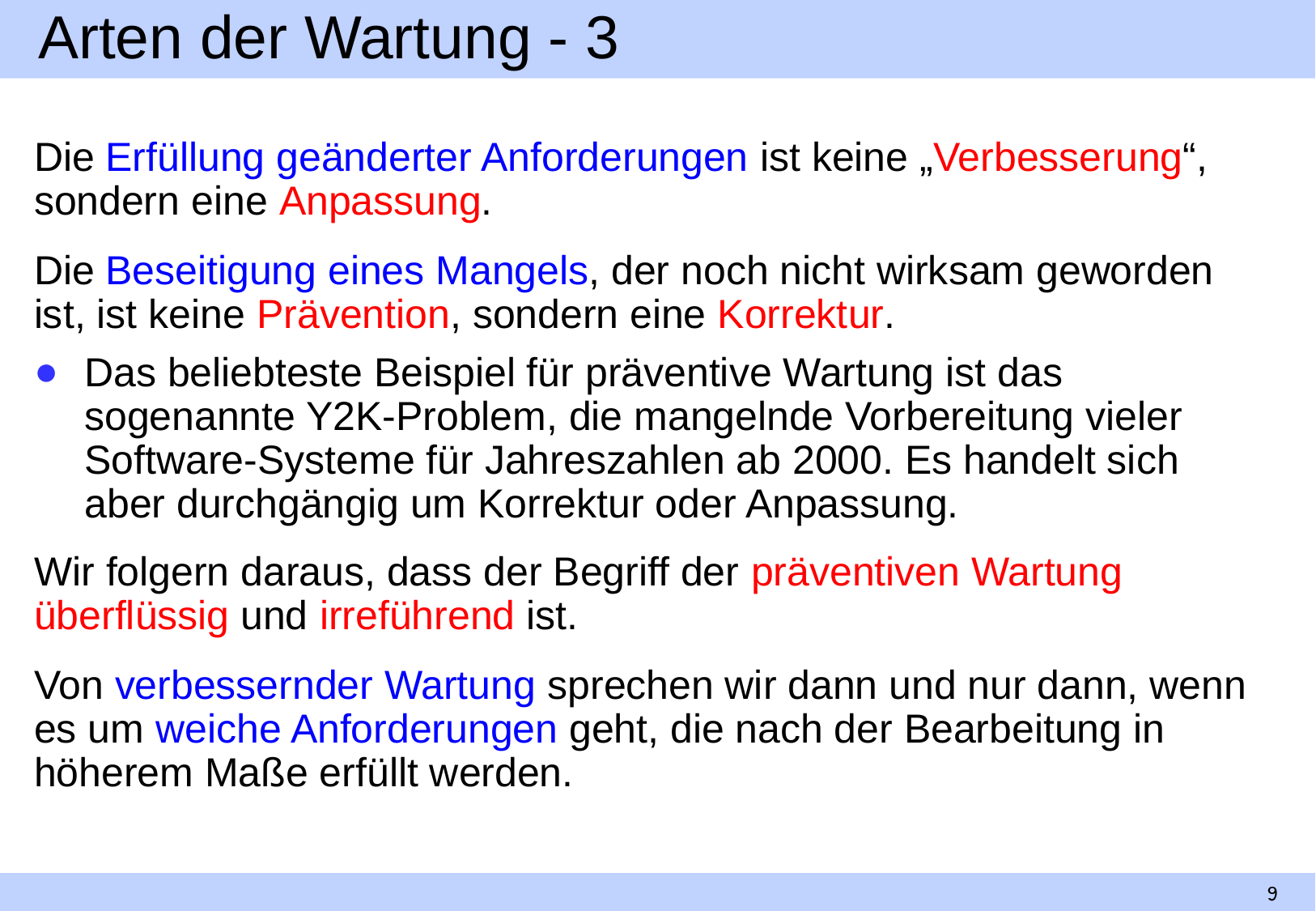

# Arten der Wartung - 3
Die Erfüllung geänderter Anforderungen ist keine „Verbesserung“, sondern eine Anpassung.
Die Beseitigung eines Mangels, der noch nicht wirksam geworden ist, ist keine Prävention, sondern eine Korrektur.
Das beliebteste Beispiel für präventive Wartung ist das sogenannte Y2K-Problem, die mangelnde Vorbereitung vieler Software-Systeme für Jahreszahlen ab 2000. Es handelt sich aber durchgängig um Korrektur oder Anpassung.
Wir folgern daraus, dass der Begriff der präventiven Wartung überflüssig und irreführend ist.
Von verbessernder Wartung sprechen wir dann und nur dann, wenn es um weiche Anforderungen geht, die nach der Bearbeitung in höherem Maße erfüllt werden.

9